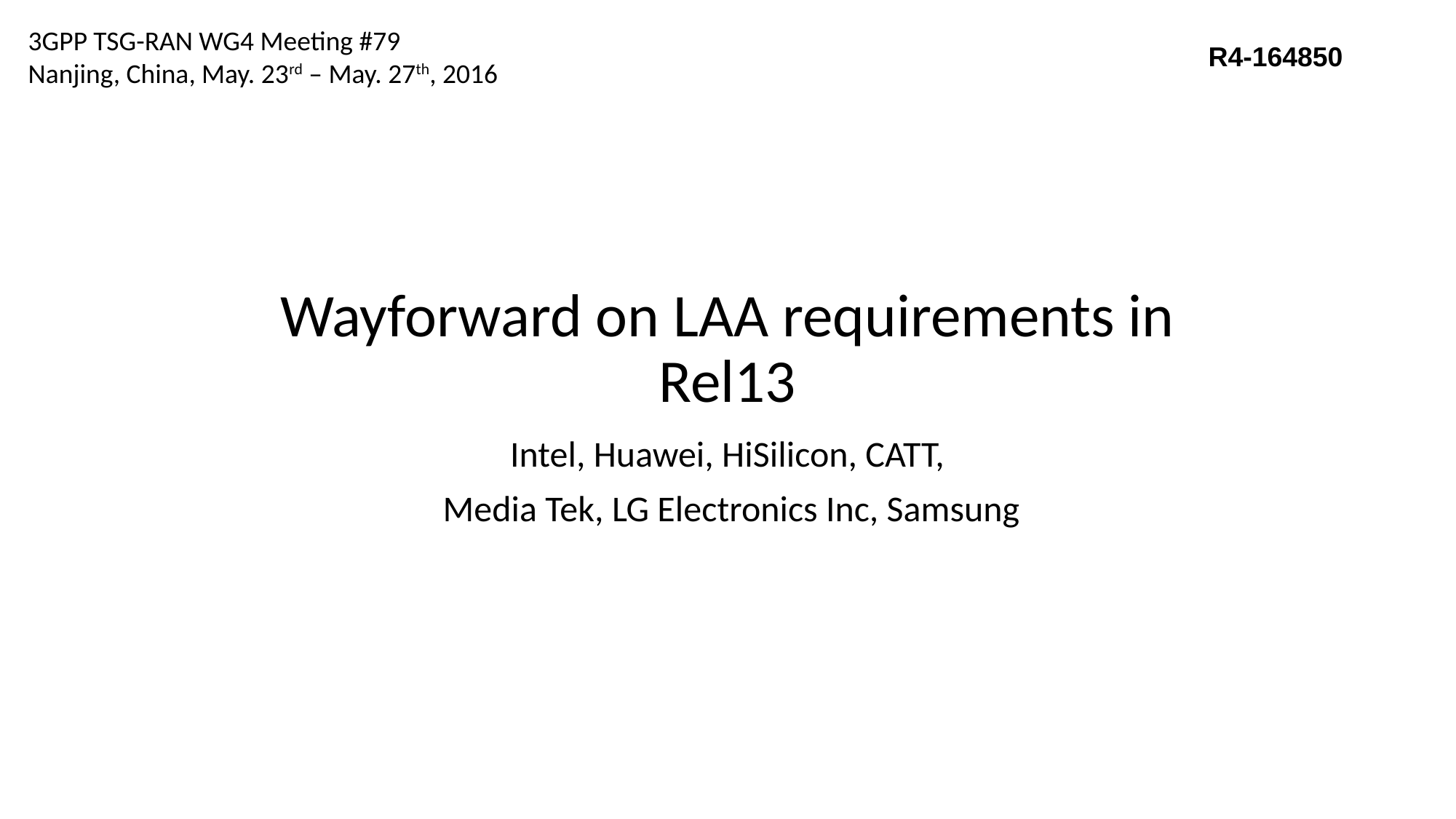

3GPP TSG-RAN WG4 Meeting #79
Nanjing, China, May. 23rd – May. 27th, 2016
R4-164850
# Wayforward on LAA requirements in Rel13
Intel, Huawei, HiSilicon, CATT,
Media Tek, LG Electronics Inc, Samsung